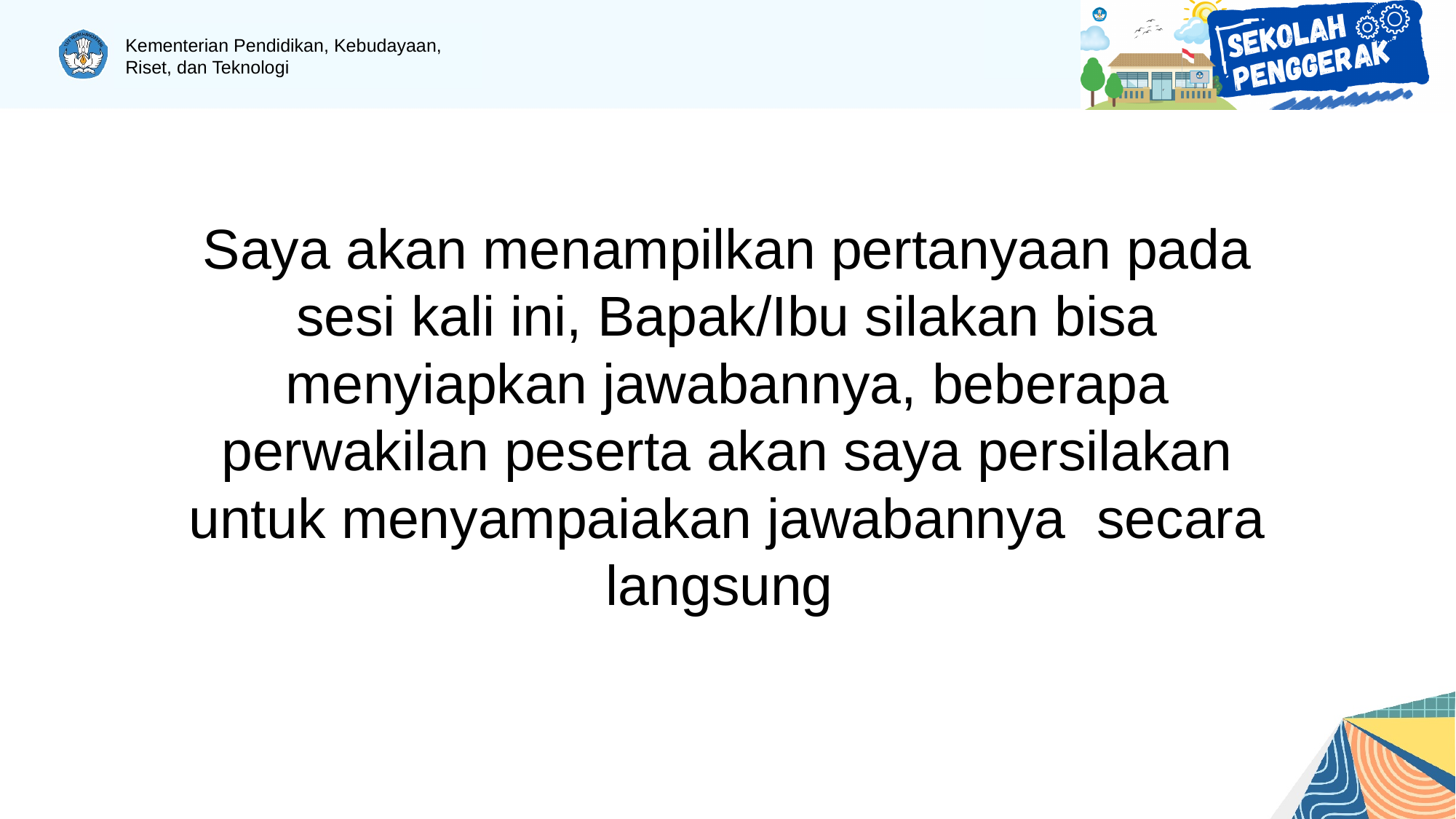

Saya akan menampilkan pertanyaan pada sesi kali ini, Bapak/Ibu silakan bisa menyiapkan jawabannya, beberapa perwakilan peserta akan saya persilakan untuk menyampaiakan jawabannya  secara langsung